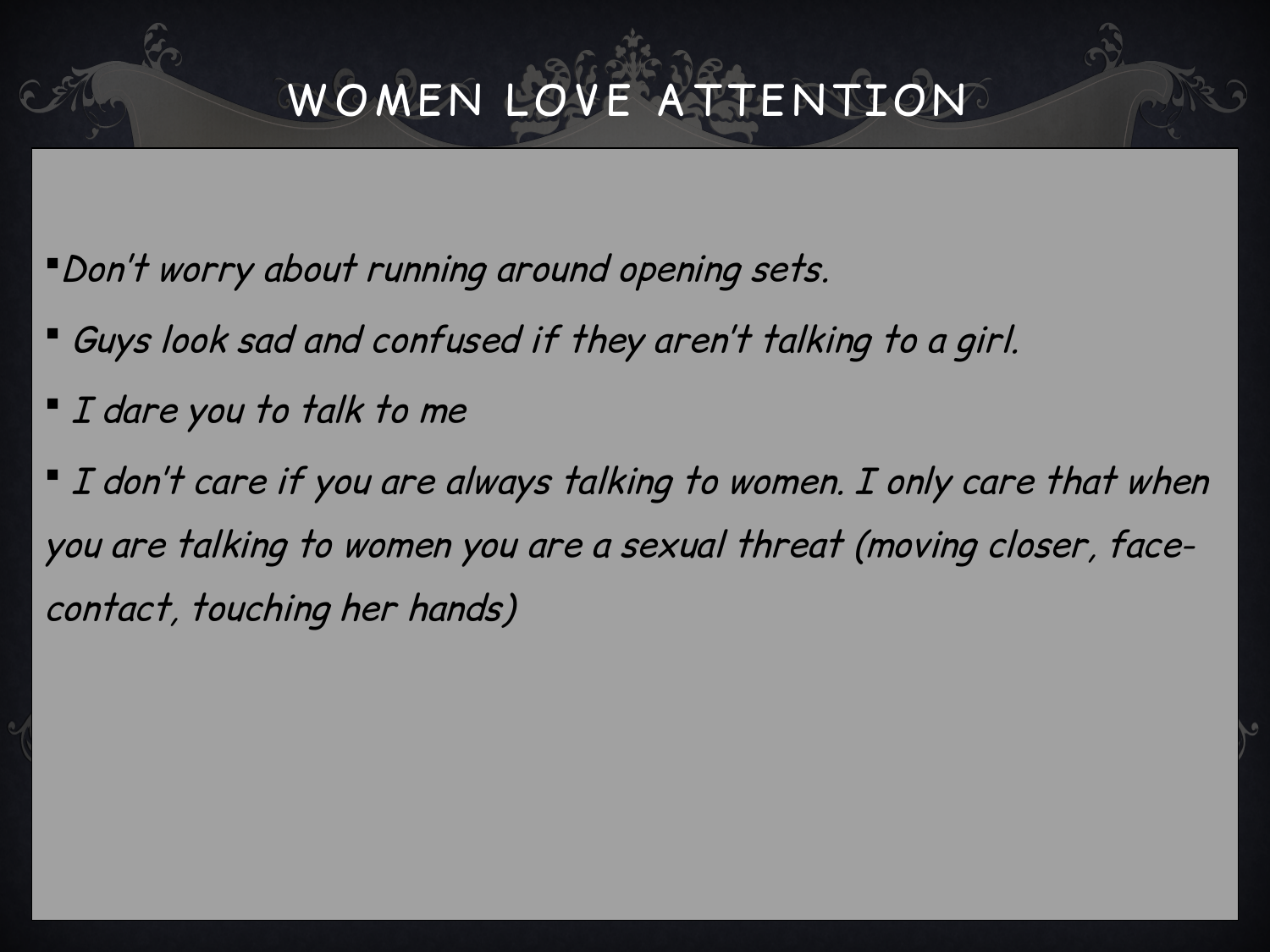

# Women Love Attention

Don’t worry about running around opening sets.
 Guys look sad and confused if they aren’t talking to a girl.
 I dare you to talk to me
 I don’t care if you are always talking to women. I only care that when you are talking to women you are a sexual threat (moving closer, face- contact, touching her hands)